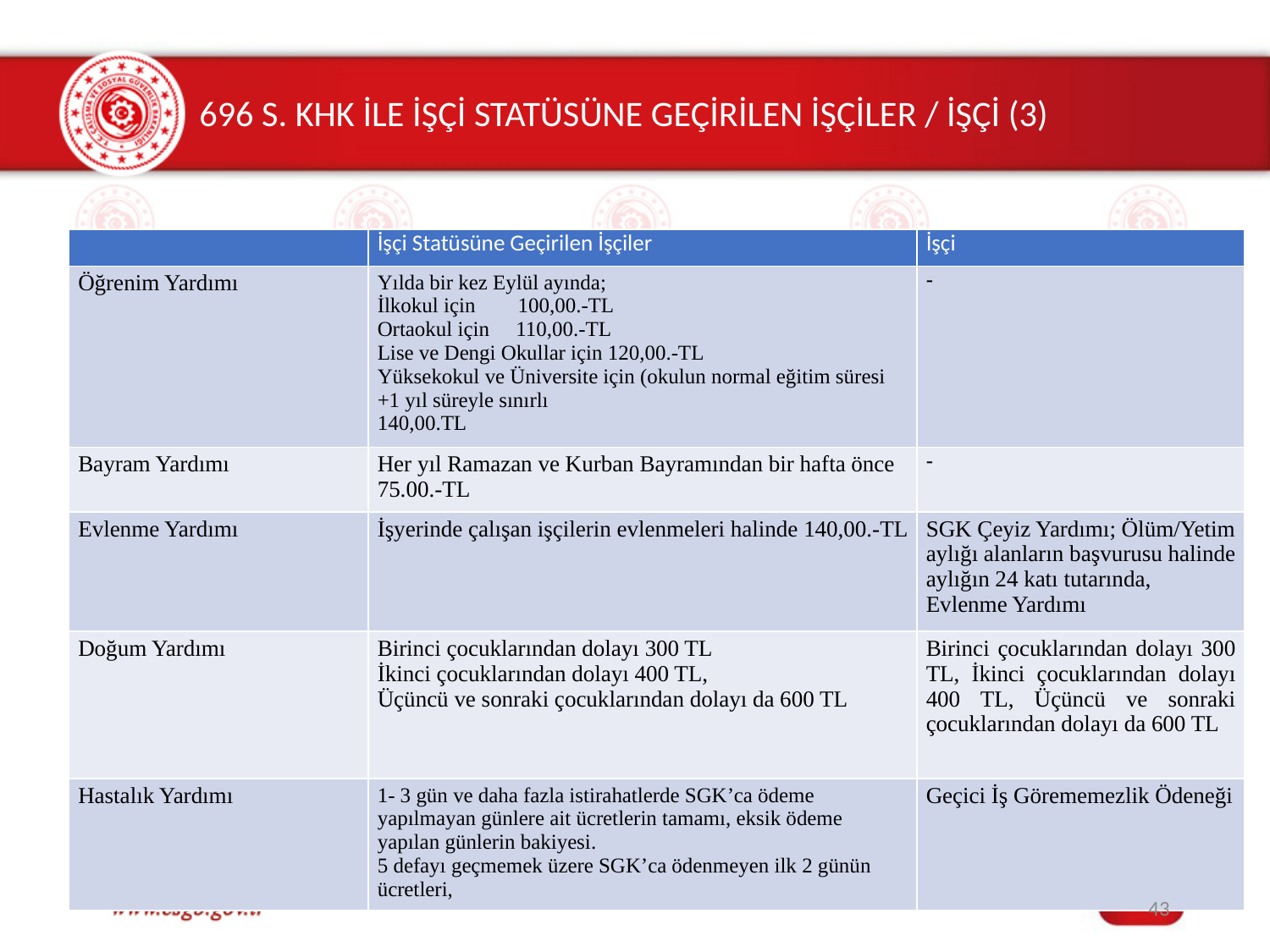

# 696 S. KHK İLE İŞÇİ STATÜSÜNE GEÇİRİLEN İŞÇİLER / İŞÇİ (3)
|  | İşçi Statüsüne Geçirilen İşçiler | İşçi |
| --- | --- | --- |
| Öğrenim Yardımı | Yılda bir kez Eylül ayında; İlkokul için 100,00.-TL Ortaokul için 110,00.-TL Lise ve Dengi Okullar için 120,00.-TL Yüksekokul ve Üniversite için (okulun normal eğitim süresi +1 yıl süreyle sınırlı 140,00.TL | - |
| Bayram Yardımı | Her yıl Ramazan ve Kurban Bayramından bir hafta önce 75.00.-TL | - |
| Evlenme Yardımı | İşyerinde çalışan işçilerin evlenmeleri halinde 140,00.-TL | SGK Çeyiz Yardımı; Ölüm/Yetim aylığı alanların başvurusu halinde aylığın 24 katı tutarında, Evlenme Yardımı |
| Doğum Yardımı | Birinci çocuklarından dolayı 300 TL İkinci çocuklarından dolayı 400 TL, Üçüncü ve sonraki çocuklarından dolayı da 600 TL | Birinci çocuklarından dolayı 300 TL, İkinci çocuklarından dolayı 400 TL, Üçüncü ve sonraki çocuklarından dolayı da 600 TL |
| Hastalık Yardımı | 1- 3 gün ve daha fazla istirahatlerde SGK’ca ödeme yapılmayan günlere ait ücretlerin tamamı, eksik ödeme yapılan günlerin bakiyesi. 5 defayı geçmemek üzere SGK’ca ödenmeyen ilk 2 günün ücretleri, | Geçici İş Görememezlik Ödeneği |

43